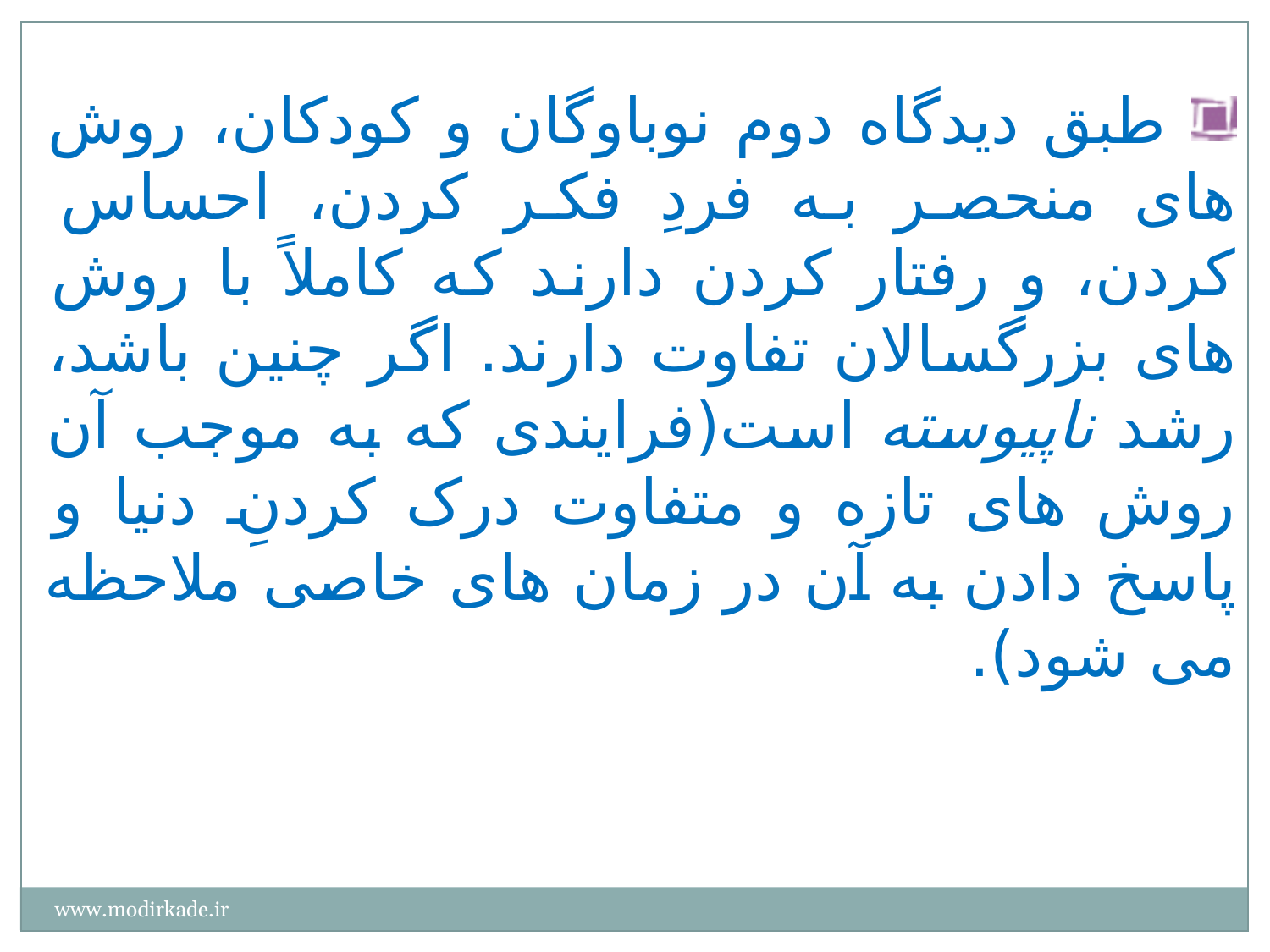

طبق دیدگاه دوم نوباوگان و کودکان، روش های منحصر به فردِ فکر کردن، احساس کردن، و رفتار کردن دارند که کاملاً با روش های بزرگسالان تفاوت دارند. اگر چنین باشد، رشد ناپیوسته است(فرایندی که به موجب آن روش های تازه و متفاوت درک کردنِ دنیا و پاسخ دادن به آن در زمان های خاصی ملاحظه می شود).
www.modirkade.ir